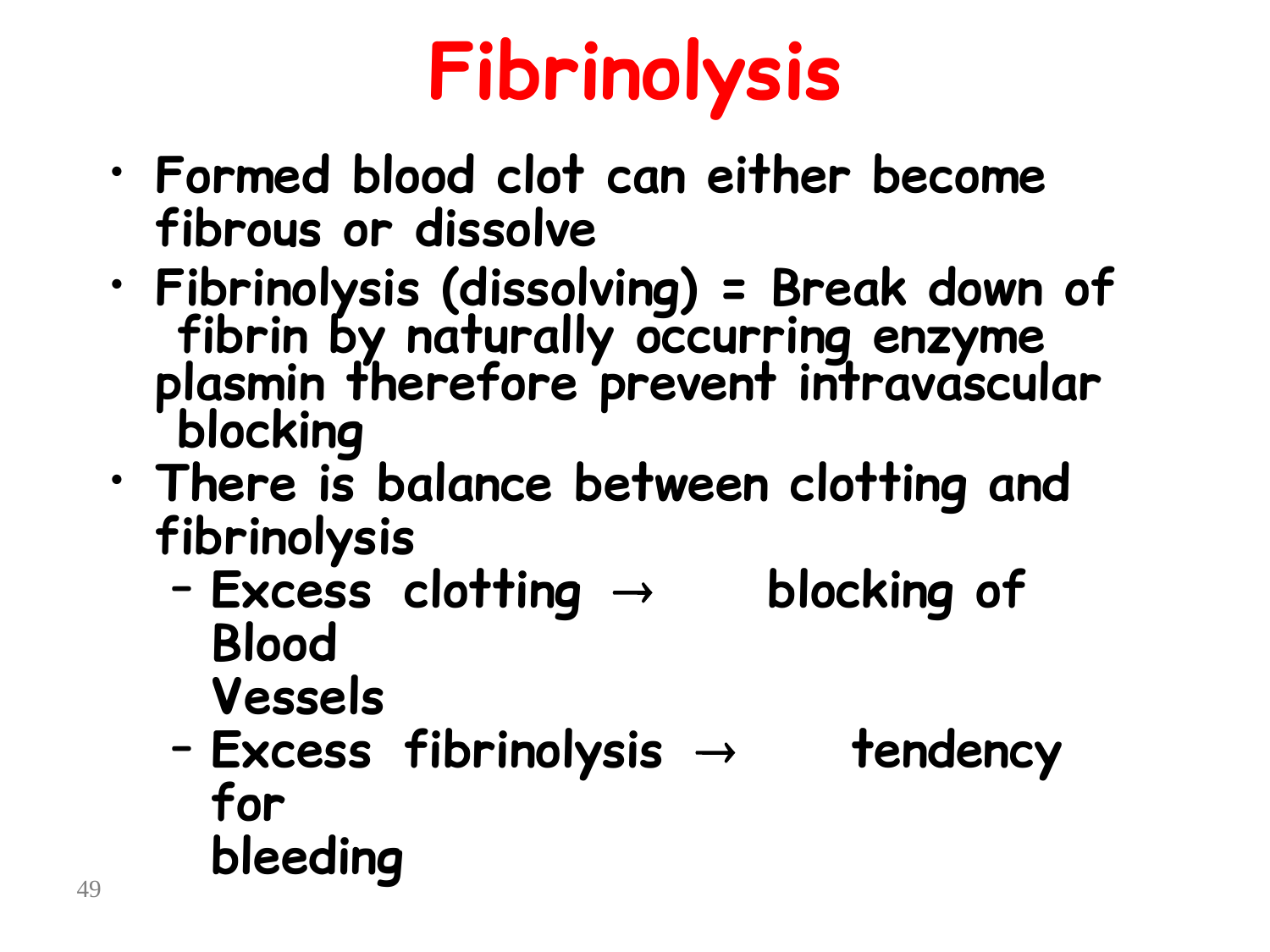

# Fibrinolysis
Formed blood clot can either become
fibrous or dissolve
Fibrinolysis (dissolving) = Break down of  fibrin by naturally occurring enzyme  plasmin therefore prevent intravascular  blocking
There is balance between clotting and
fibrinolysis
Excess clotting →	blocking of Blood
Vessels
Excess fibrinolysis →	tendency for
bleeding
49